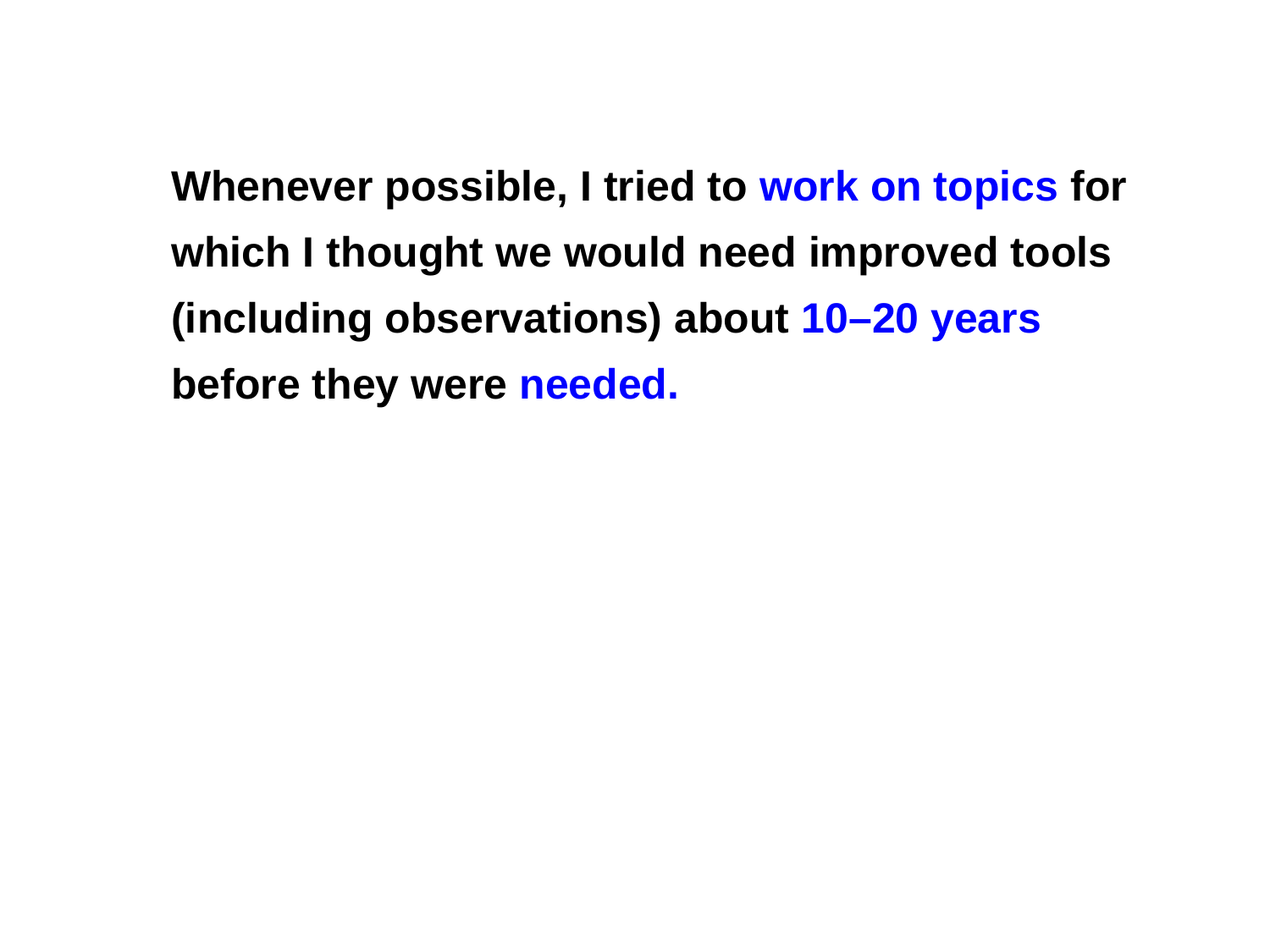

Whenever possible, I tried to work on topics for which I thought we would need improved tools (including observations) about 10–20 years before they were needed.